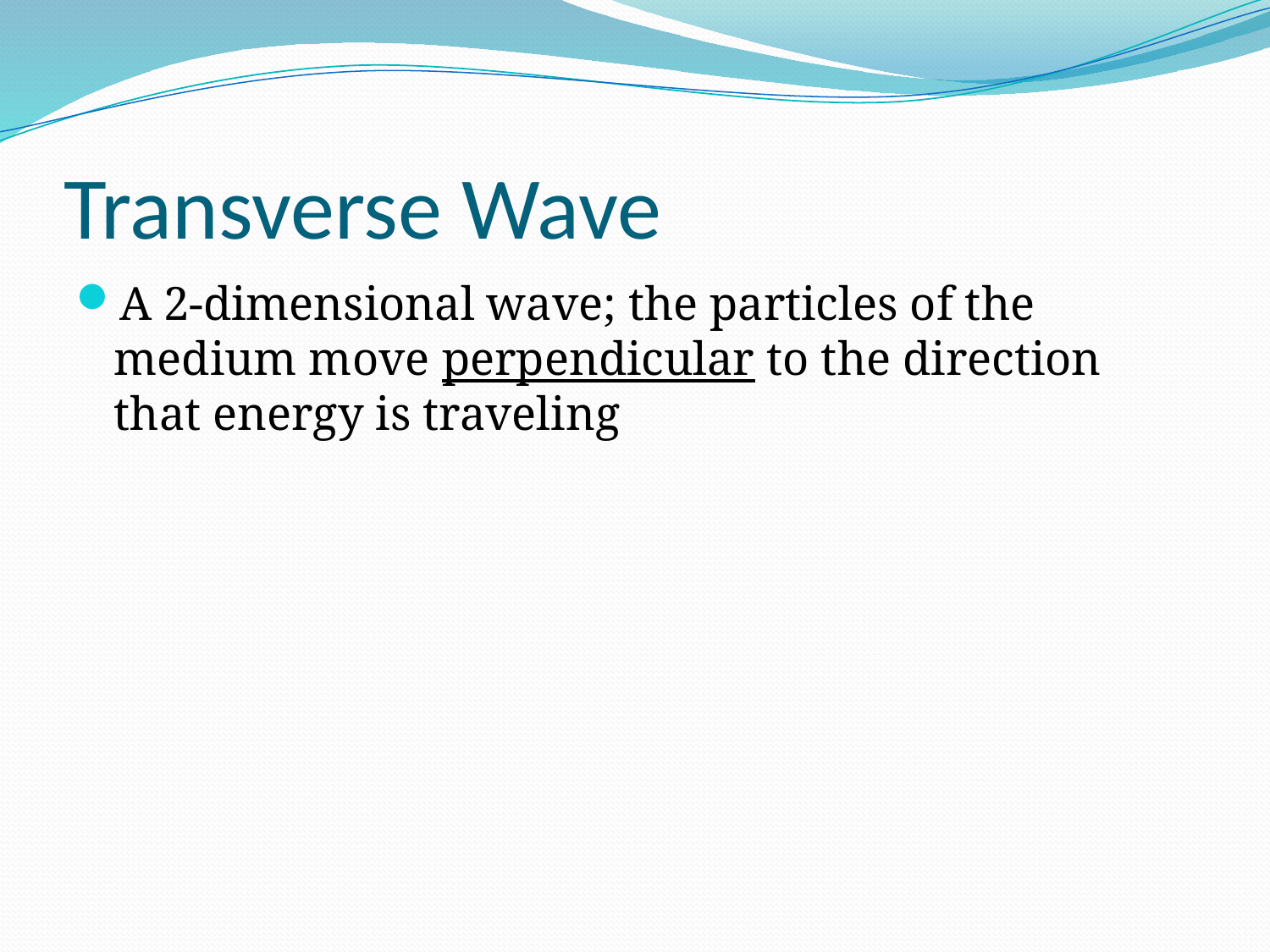

# Transverse Wave
A 2-dimensional wave; the particles of the medium move perpendicular to the direction that energy is traveling